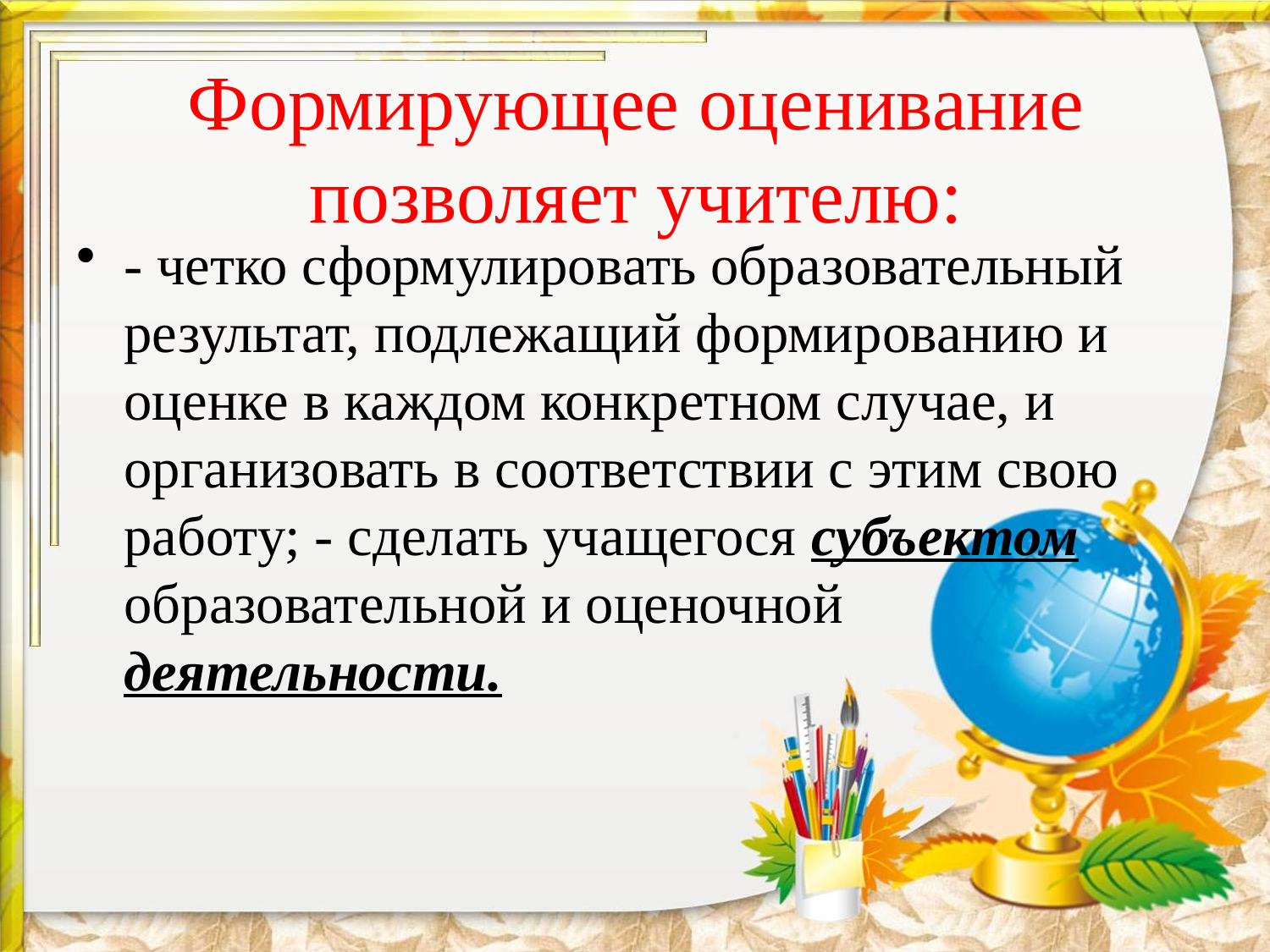

# Формирующее оценивание позволяет учителю:
- четко сформулировать образовательный результат, подлежащий формированию и оценке в каждом конкретном случае, и организовать в соответствии с этим свою работу; - сделать учащегося субъектом образовательной и оценочной деятельности.